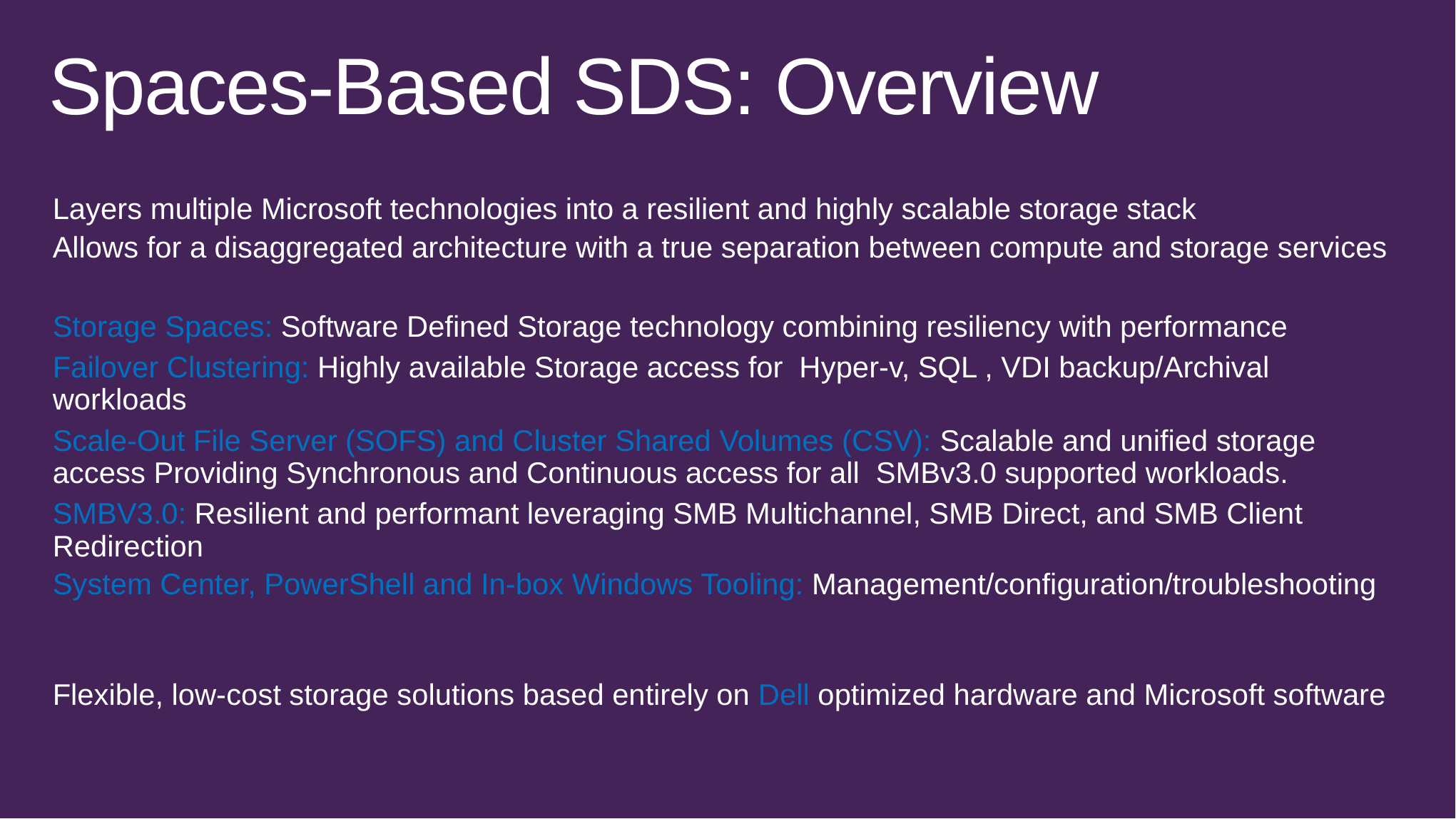

# Spaces-Based SDS: Overview
Background
Layers multiple Microsoft technologies into a resilient and highly scalable storage stack
Allows for a disaggregated architecture with a true separation between compute and storage services
Key Technologies
Storage Spaces: Software Defined Storage technology combining resiliency with performance
Failover Clustering: Highly available Storage access for  Hyper-v, SQL , VDI backup/Archival workloads
Scale-Out File Server (SOFS) and Cluster Shared Volumes (CSV): Scalable and unified storage access Providing Synchronous and Continuous access for all  SMBv3.0 supported workloads.
SMBV3.0: Resilient and performant leveraging SMB Multichannel, SMB Direct, and SMB Client Redirection
System Center, PowerShell and In-box Windows Tooling: Management/configuration/troubleshooting
Value Proposition
Flexible, low-cost storage solutions based entirely on Dell optimized hardware and Microsoft software